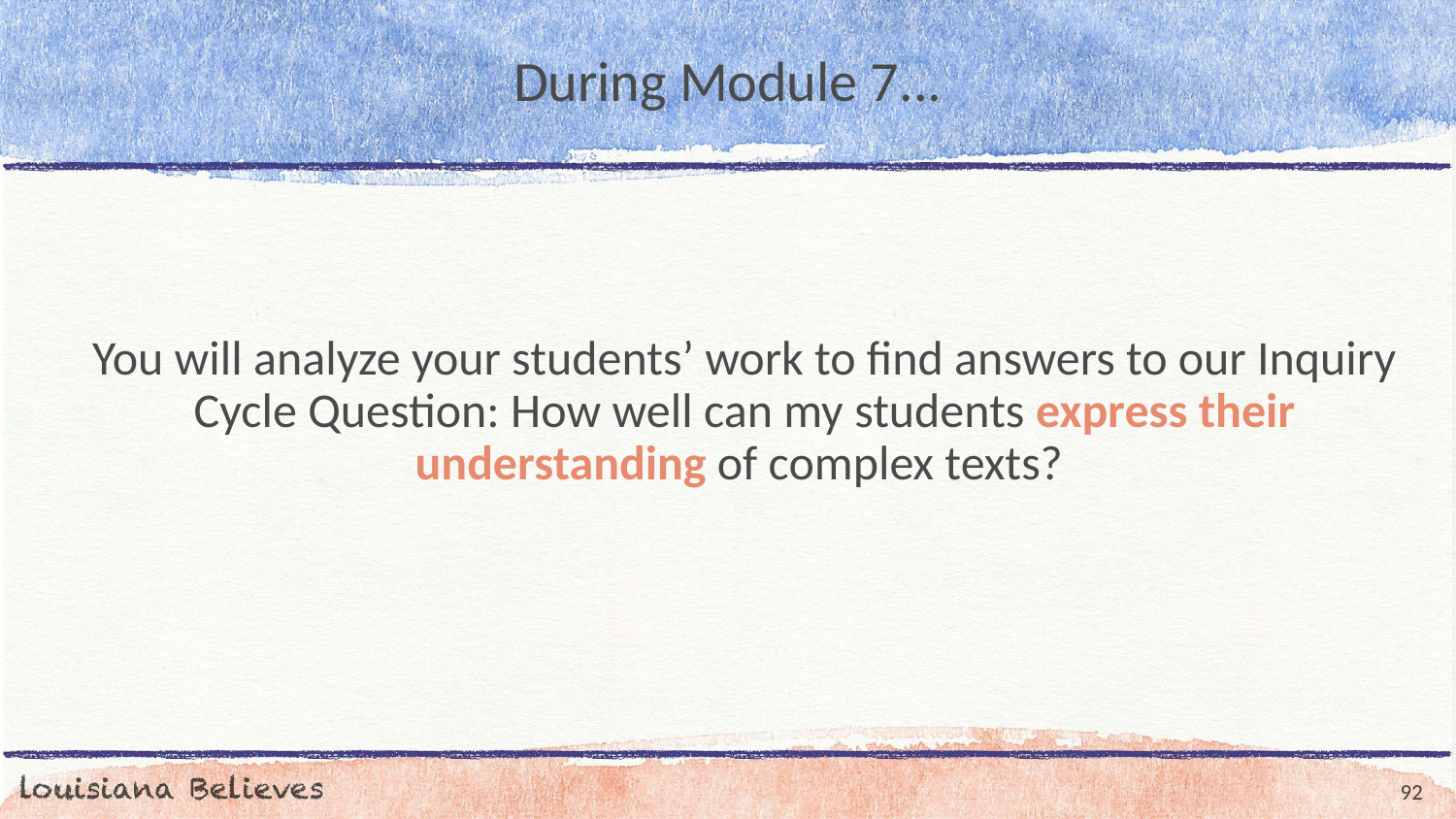

# During Module 7...

You will analyze your students’ work to find answers to our Inquiry Cycle Question: How well can my students express their understanding of complex texts?